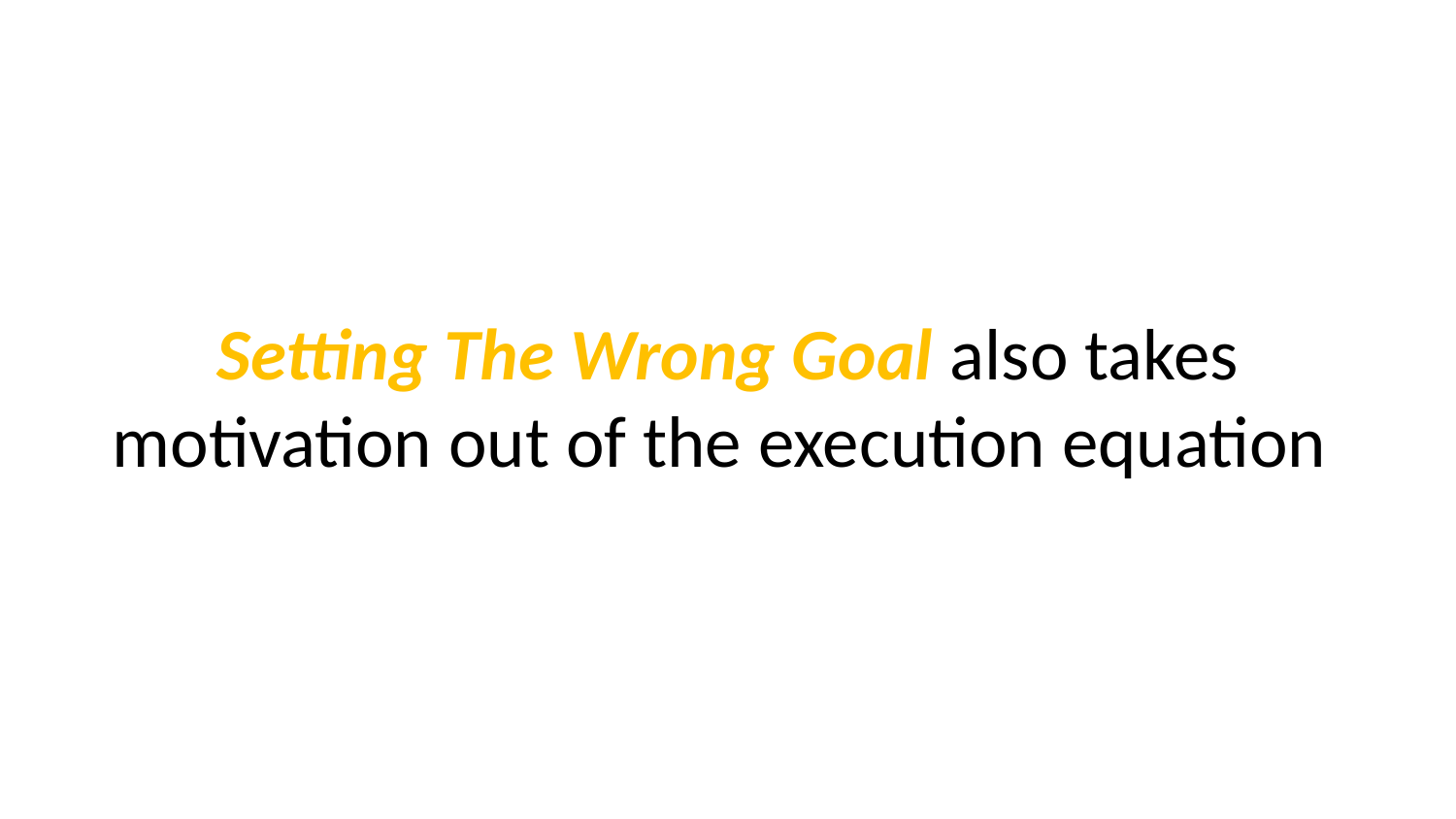

Setting The Wrong Goal also takes motivation out of the execution equation